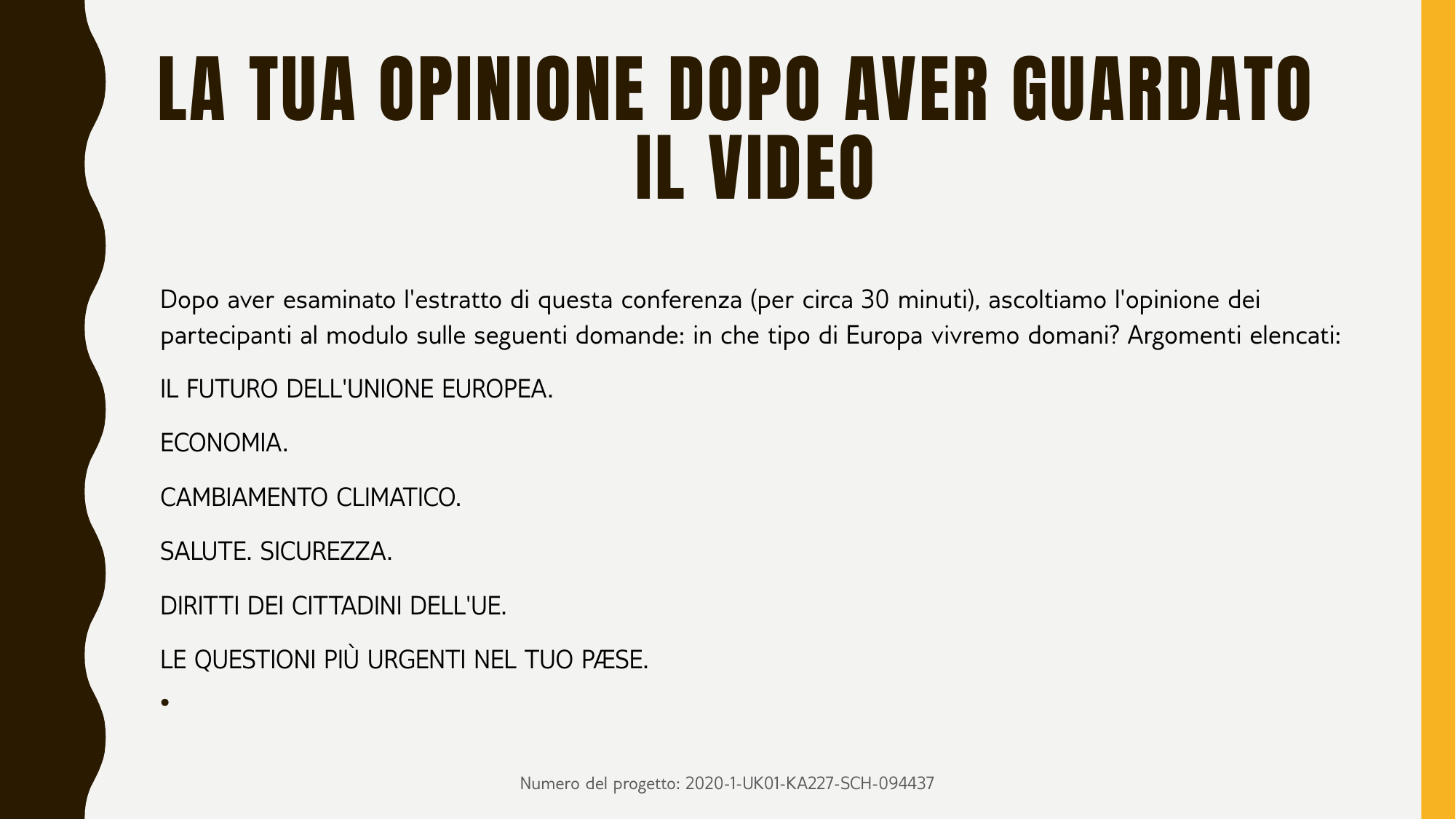

# La tua opinione dopo aver guardato
il video
Dopo aver esaminato l'estratto di questa conferenza (per circa 30 minuti), ascoltiamo l'opinione dei partecipanti al modulo sulle seguenti domande: in che tipo di Europa vivremo domani? Argomenti elencati:
IL FUTURO DELL'UNIONE EUROPEA.
ECONOMIA.
CAMBIAMENTO CLIMATICO.
SALUTE. SICUREZZA.
DIRITTI DEI CITTADINI DELL'UE.
LE QUESTIONI PIÙ URGENTI NEL TUO PAESE.

Numero del progetto: 2020-1-UK01-KA227-SCH-094437